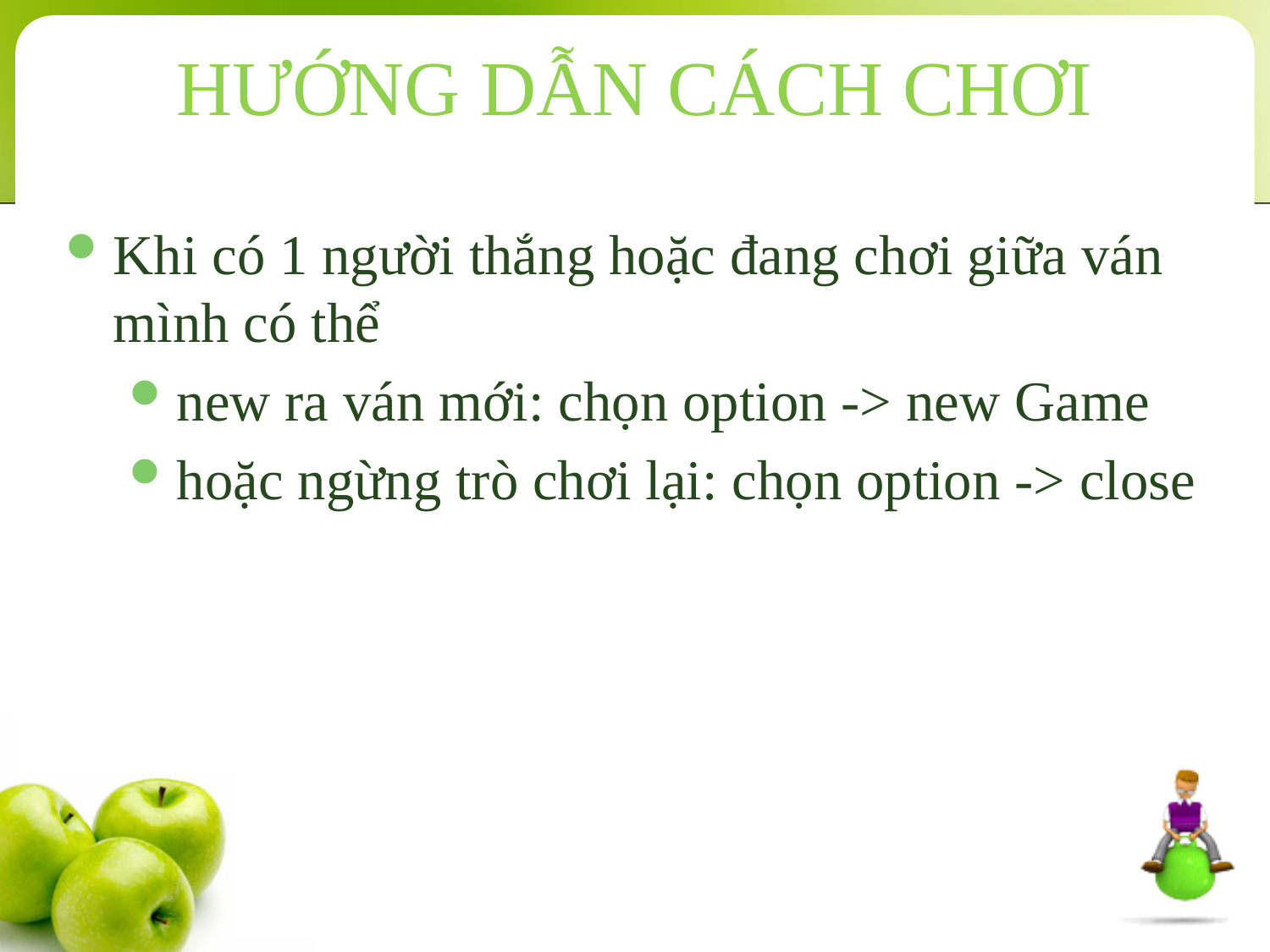

# HƯỚNG DẪN CÁCH CHƠI
Khi có 1 người thắng hoặc đang chơi giữa ván mình có thể
new ra ván mới: chọn option -> new Game
hoặc ngừng trò chơi lại: chọn option -> close